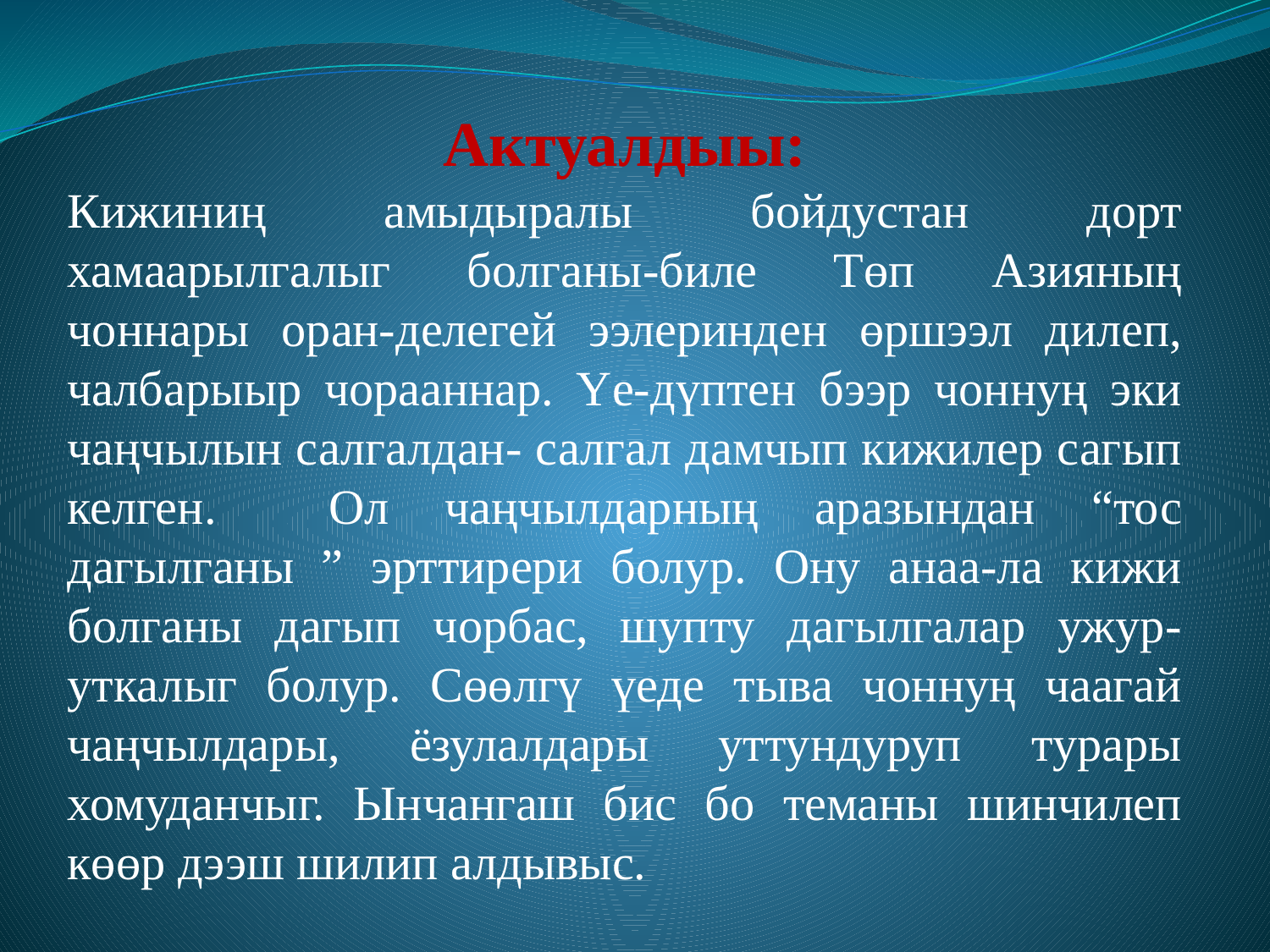

Актуалдыы:
Кижиниң амыдыралы бойдустан дорт хамаарылгалыг болганы-биле Төп Азияның чоннары оран-делегей ээлеринден өршээл дилеп, чалбарыыр чорааннар. Үе-дүптен бээр чоннуң эки чаңчылын салгалдан- салгал дамчып кижилер сагып келген.  Ол чаңчылдарның аразындан “тос дагылганы ” эрттирери болур. Ону анаа-ла кижи болганы дагып чорбас, шупту дагылгалар ужур-уткалыг болур. Сөөлгү үеде тыва чоннуң чаагай чаңчылдары, ёзулалдары уттундуруп турары хомуданчыг. Ынчангаш бис бо теманы шинчилеп көөр дээш шилип алдывыс.